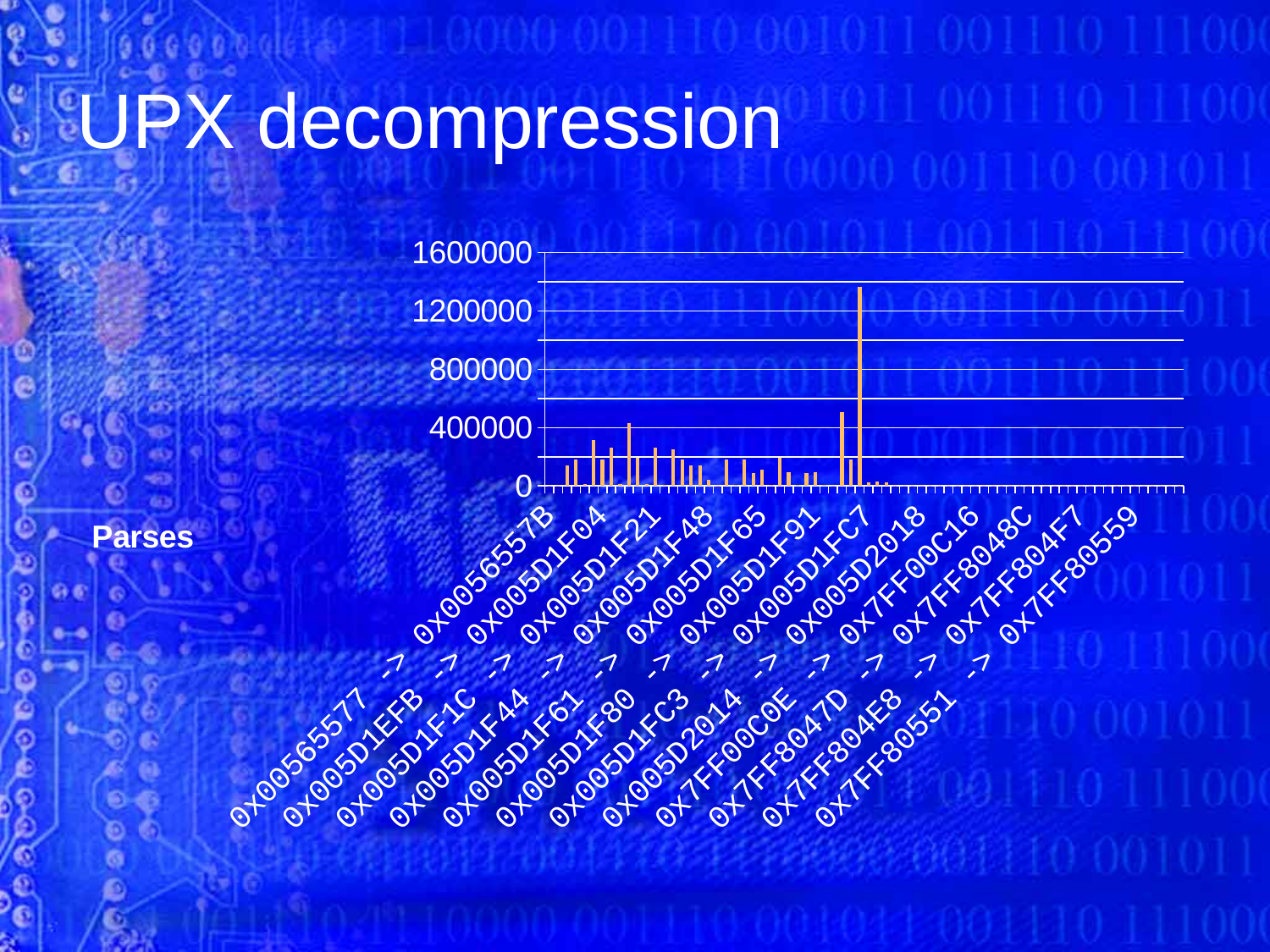

# UPX decompression

### Chart

| Category |  |
|---|---|
| 0x00565577 -> 0x0056557B | 32.0 |
| 0x0056557B -> 0x00565595 | 32.0 |
| 0x005D1EE8 -> 0x005D1EF2 | 139697.0 |
| 0x005D1EEE -> 0x005D1EF2 | 183870.0 |
| 0x005D1EF2 -> 0x005D1EFB | 10256.0 |
| 0x005D1EF9 -> 0x005D1EFB | 313312.0 |
| 0x005D1EFB -> 0x005D1F04 | 183871.0 |
| 0x005D1F00 -> 0x005D1F04 | 259902.0 |
| 0x005D1F04 -> 0x005D1F11 | 13842.0 |
| 0x005D1F0B -> 0x005D1F11 | 429931.0 |
| 0x005D1F11 -> 0x005D1F13 | 191939.0 |
| 0x005D1F13 -> 0x005D1F1C | 13892.0 |
| 0x005D1F1C -> 0x005D1F21 | 259902.0 |
| 0x005D1F21 -> 0x005D1F2C | 8005.0 |
| 0x005D1F28 -> 0x005D1F2C | 251897.0 |
| 0x005D1F2C -> 0x005D1F33 | 183871.0 |
| 0x005D1F33 -> 0x005D1F3E | 143087.0 |
| 0x005D1F3E -> 0x005D1F44 | 143086.0 |
| 0x005D1F44 -> 0x005D1F48 | 40784.0 |
| 0x005D1F48 -> 0x005D1F55 | 1263.0 |
| 0x005D1F4F -> 0x005D1F55 | 182607.0 |
| 0x005D1F55 -> 0x005D1F60 | 5688.0 |
| 0x005D1F5C -> 0x005D1F60 | 178182.0 |
| 0x005D1F60 -> 0x005D1F65 | 89442.0 |
| 0x005D1F61 -> 0x005D1F65 | 109404.0 |
| 0x005D1F65 -> 0x005D1F72 | 6217.0 |
| 0x005D1F6C -> 0x005D1F72 | 192629.0 |
| 0x005D1F72 -> 0x005D1F74 | 92884.0 |
| 0x005D1F74 -> 0x005D1F7D | 6255.0 |
| 0x005D1F7D -> 0x005D1F91 | 89442.0 |
| 0x005D1F80 -> 0x005D1F91 | 94428.0 |
| 0x005D1F91 -> 0x005D1F9A | 7444.0 |
| 0x005D1F9A -> 0x005D1F9F | 721.0 |
| 0x005D1FA0 -> 0x005D1FAF | 503211.0 |
| 0x005D1FAF -> 0x005D1FB6 | 183149.0 |
| 0x005D1FBE -> 0x005D1FC7 | 1363198.0 |
| 0x005D1FC3 -> 0x005D1FC7 | 25783.0 |
| 0x005D1FC7 -> 0x005D1FCC | 31730.0 |
| 0x005D1FCC -> 0x005D1FEA | 25784.0 |
| 0x005D1FF0 -> 0x005D1FF6 | 12.0 |
| 0x005D1FF6 -> 0x005D200C | 12.0 |
| 0x005D200D -> 0x005D2014 | 185.0 |
| 0x005D2014 -> 0x005D2018 | 185.0 |
| 0x005D2018 -> 0x005D202A | 20.0 |
| 0x005D201F -> 0x005D202A | 165.0 |
| 0x005D202E -> 0x005D2035 | 185.0 |
| 0x7FF00420 -> 0x7FF00431 | 12.0 |
| 0x7FF00460 -> 0x7FF0046F | 559.0 |
| 0x7FF00C0E -> 0x7FF00C16 | 44.0 |
| 0x7FF00C13 -> 0x7FF00C16 | 141.0 |
| 0x7FF80400 -> 0x7FF8040F | 28.0 |
| 0x7FF80410 -> 0x7FF80421 | 16.0 |
| 0x7FF80430 -> 0x7FF80442 | 14.0 |
| 0x7FF80460 -> 0x7FF8047D | 197.0 |
| 0x7FF8047D -> 0x7FF8048C | 197.0 |
| 0x7FF8048C -> 0x7FF80498 | 197.0 |
| 0x7FF80498 -> 0x7FF804A4 | 177.0 |
| 0x7FF804A4 -> 0x7FF804AE | 177.0 |
| 0x7FF804AE -> 0x7FF804C8 | 177.0 |
| 0x7FF804C8 -> 0x7FF804E8 | 177.0 |
| 0x7FF804E8 -> 0x7FF804F7 | 177.0 |
| 0x7FF804F7 -> 0x7FF80509 | 177.0 |
| 0x7FF80509 -> 0x7FF8050F | 10.0 |
| 0x7FF80519 -> 0x7FF80521 | 177.0 |
| 0x7FF80521 -> 0x7FF80530 | 177.0 |
| 0x7FF80530 -> 0x7FF80559 | 1492.0 |
| 0x7FF80551 -> 0x7FF80559 | 2148.0 |
| 0x7FF80559 -> 0x7FF8055D | 2794.0 |
| 0x7FF8055D -> 0x7FF80567 | 2711.0 |
| 0x7FF80567 -> 0x7FF80571 | 2214.0 |
| 0x7FF80571 -> 0x7FF80575 | 149.0 |
| 0x7FF80575 -> 0x7FF8057E | 1343.0 |